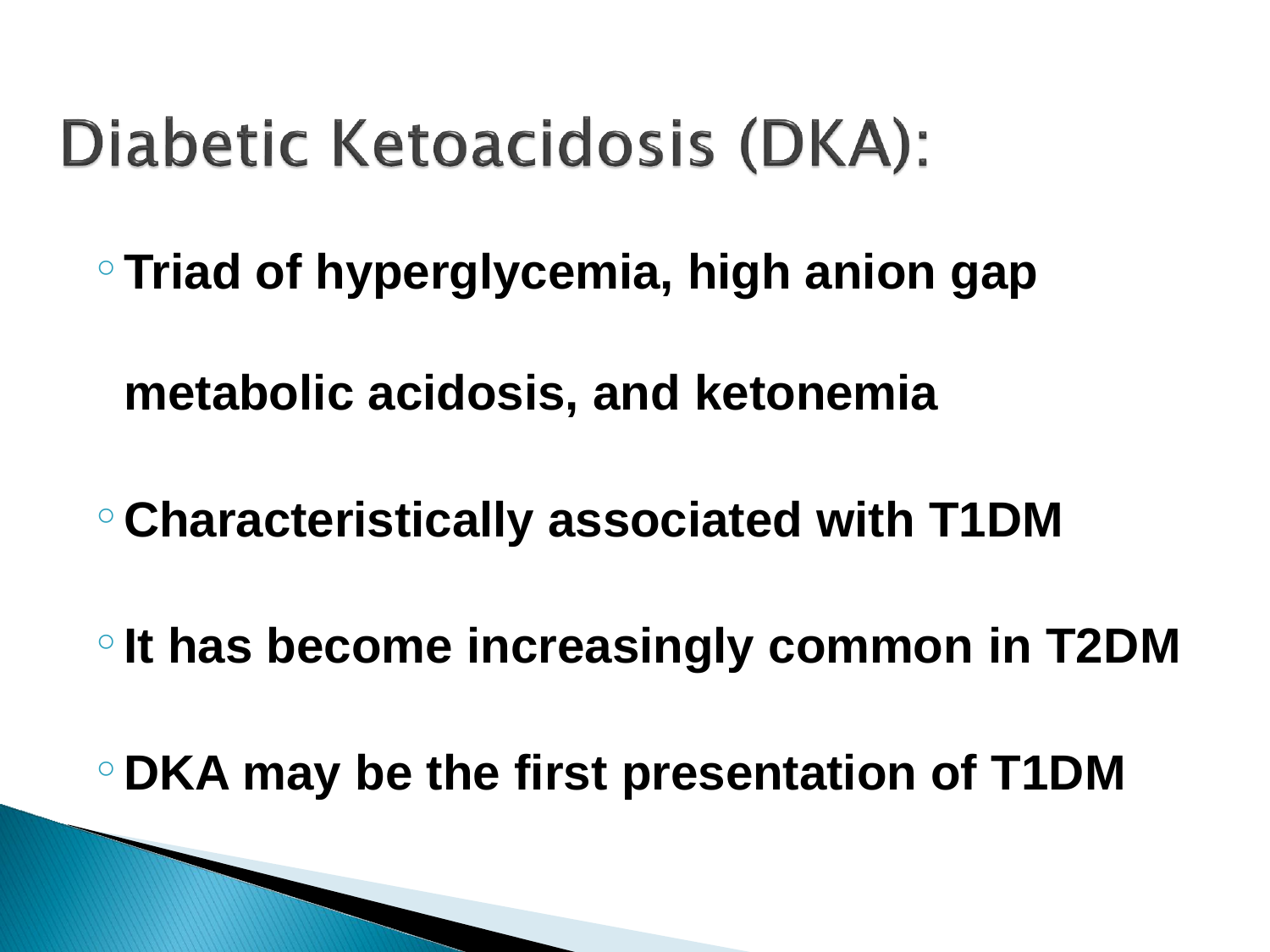

Triad of hyperglycemia, high anion gap

metabolic acidosis, and ketonemia

Characteristically associated with T1DM

It has become increasingly common in T2DM

DKA may be the first presentation of T1DM